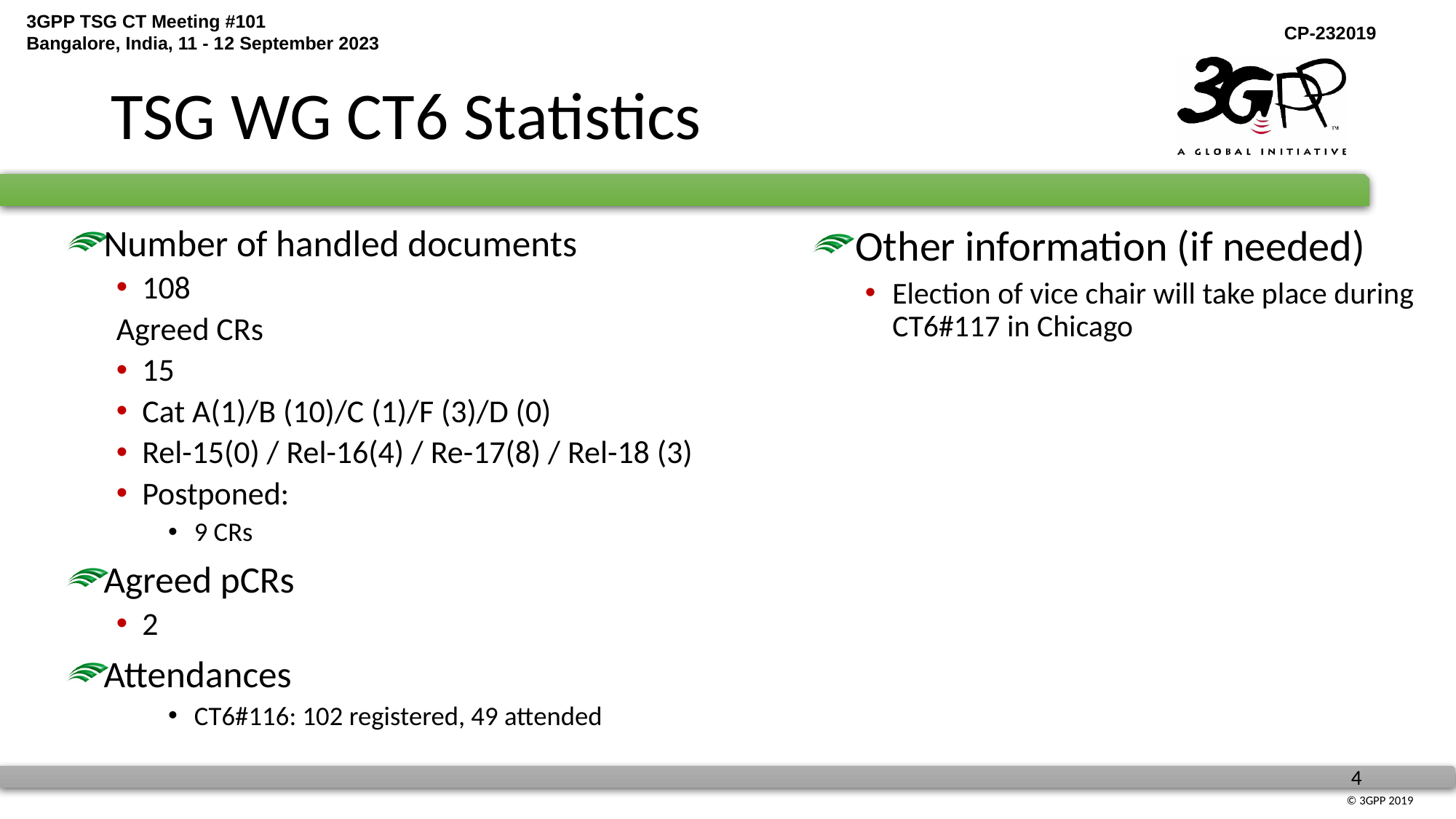

# TSG WG CT6 Statistics
Other information (if needed)
Election of vice chair will take place during CT6#117 in Chicago
Number of handled documents
108
Agreed CRs
15
Cat A(1)/B (10)/C (1)/F (3)/D (0)
Rel-15(0) / Rel-16(4) / Re-17(8) / Rel-18 (3)
Postponed:
9 CRs
Agreed pCRs
2
Attendances
CT6#116: 102 registered, 49 attended